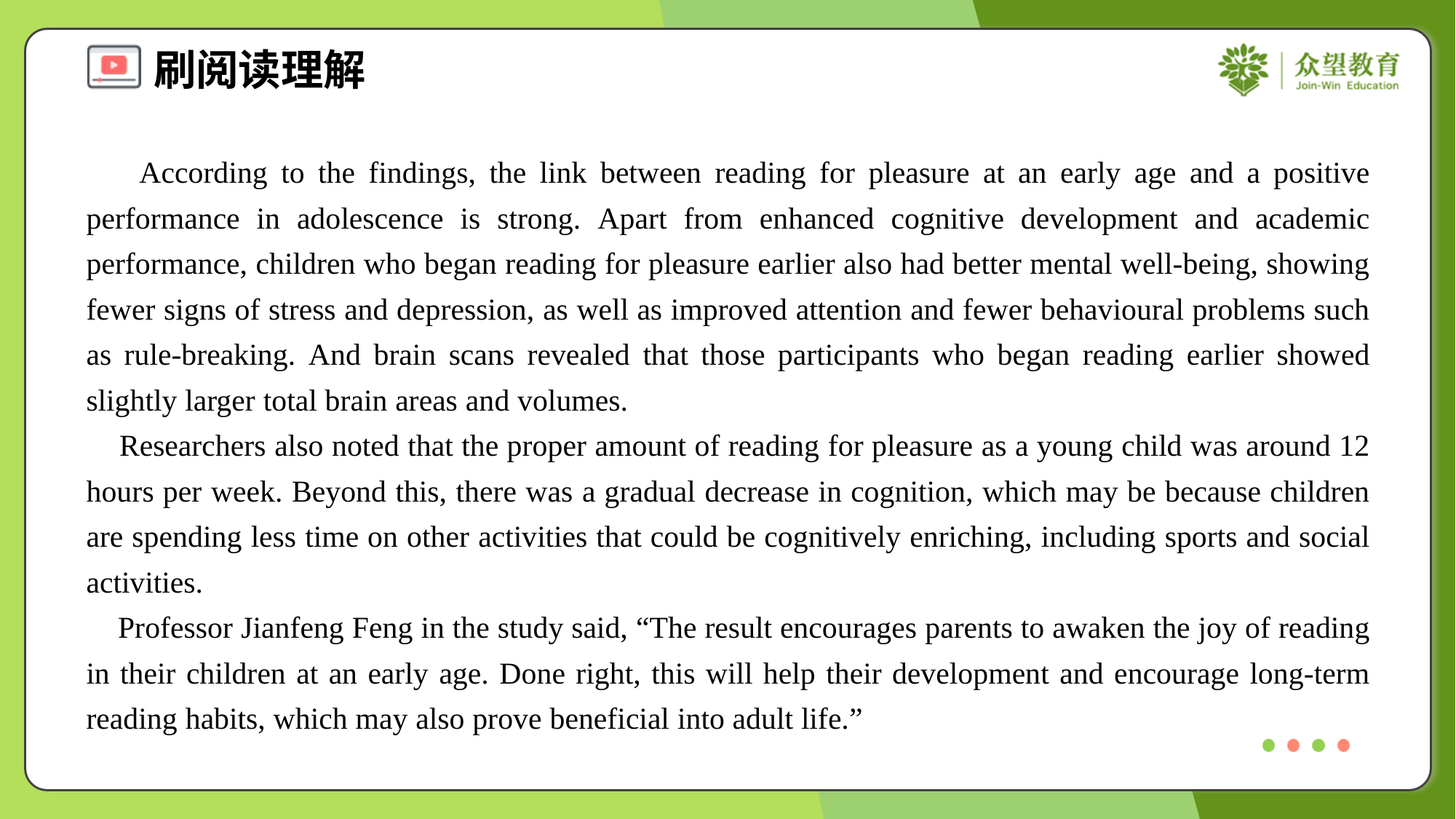

According to the findings, the link between reading for pleasure at an early age and a positive performance in adolescence is strong. Apart from enhanced cognitive development and academic performance, children who began reading for pleasure earlier also had better mental well-being, showing fewer signs of stress and depression, as well as improved attention and fewer behavioural problems such as rule-breaking. And brain scans revealed that those participants who began reading earlier showed slightly larger total brain areas and volumes.
    Researchers also noted that the proper amount of reading for pleasure as a young child was around 12 hours per week. Beyond this, there was a gradual decrease in cognition, which may be because children are spending less time on other activities that could be cognitively enriching, including sports and social activities.
    Professor Jianfeng Feng in the study said, “The result encourages parents to awaken the joy of reading in their children at an early age. Done right, this will help their development and encourage long-term reading habits, which may also prove beneficial into adult life.”